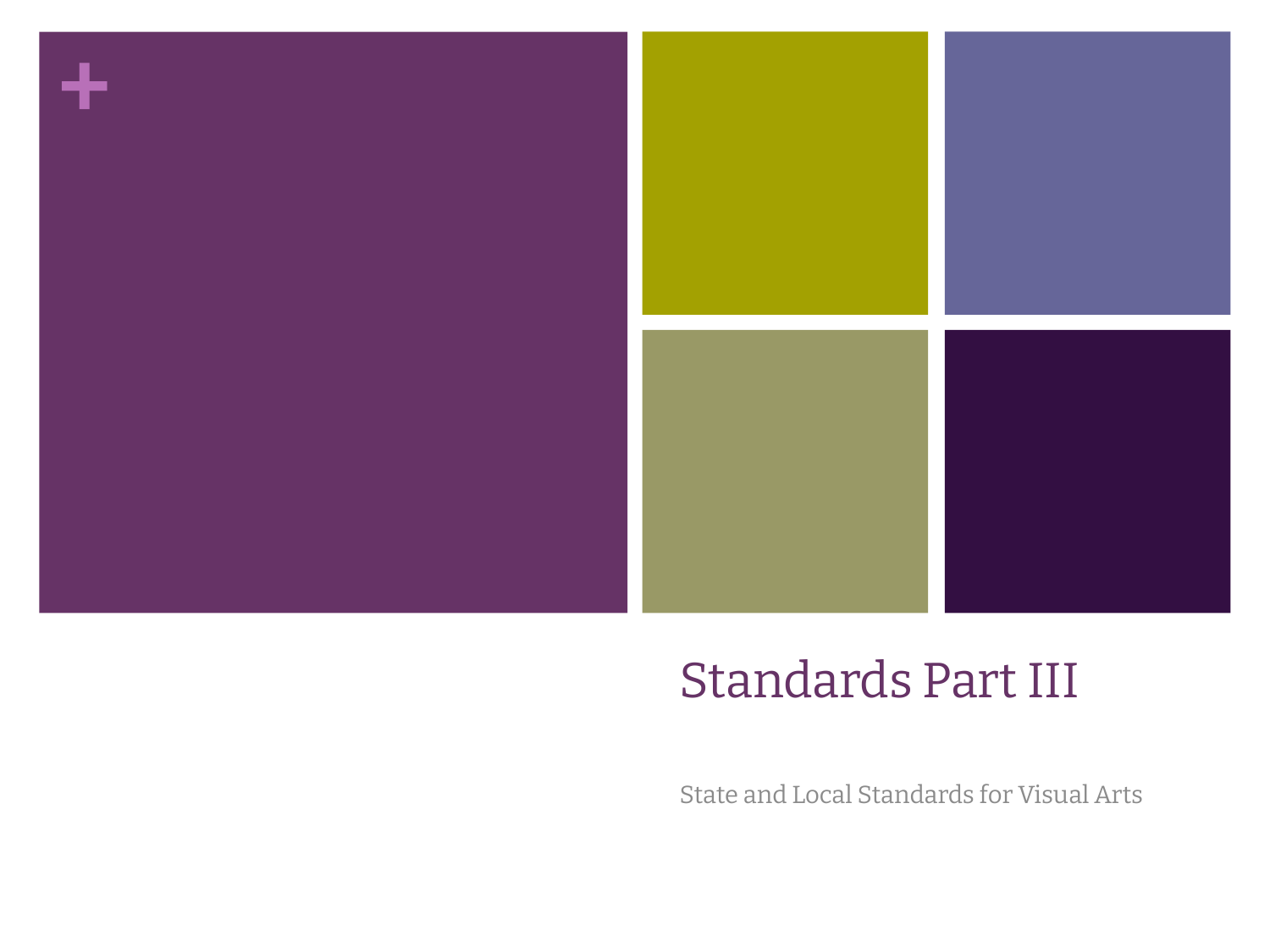

# Standards Part III
State and Local Standards for Visual Arts